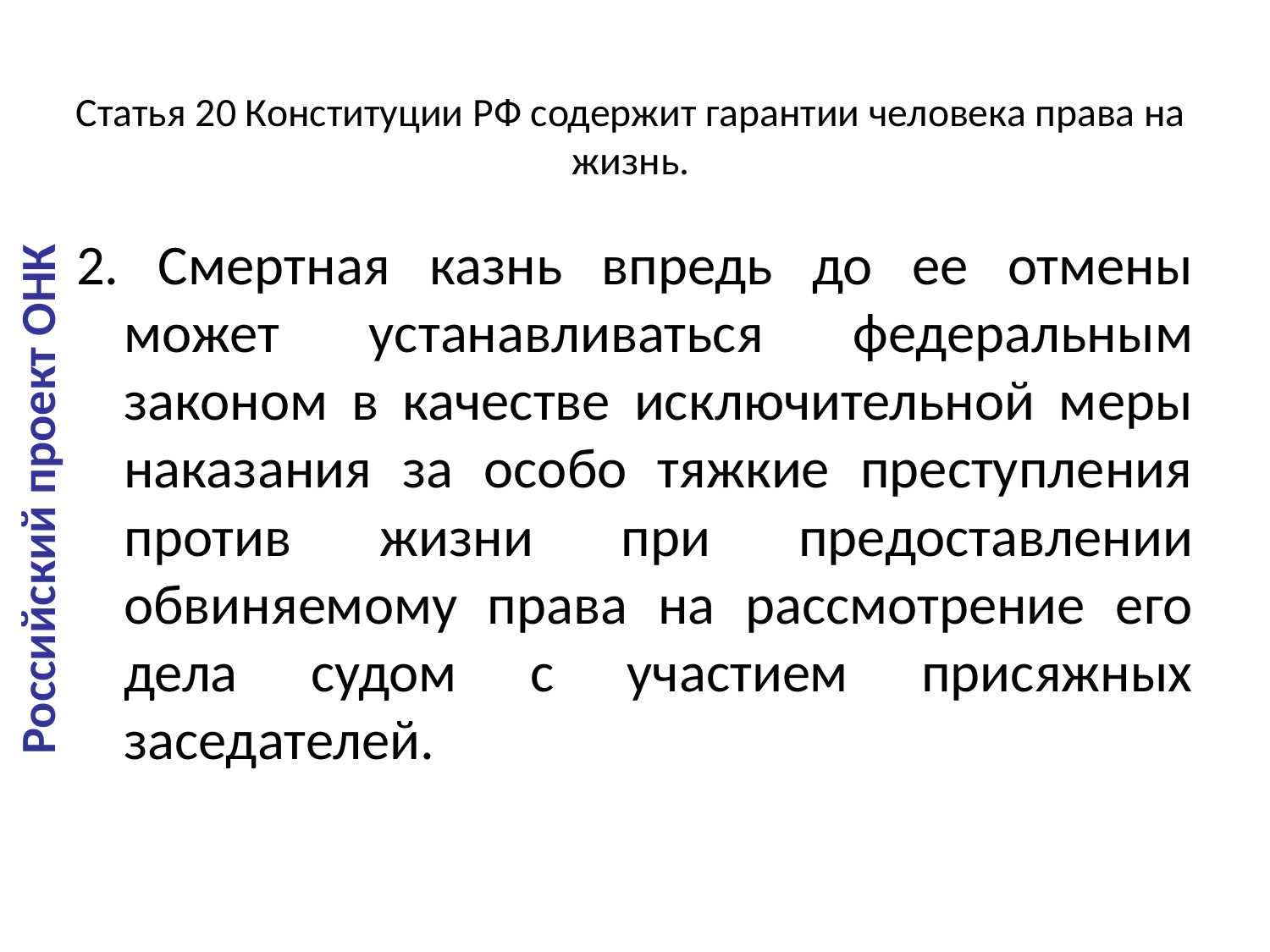

# Статья 20 Конституции РФ содержит гарантии человека права на жизнь.
Российский проект ОНК
2. Смертная казнь впредь до ее отмены может устанавливаться федеральным законом в качестве исключительной меры наказания за особо тяжкие преступления против жизни при предоставлении обвиняемому права на рассмотрение его дела судом с участием присяжных заседателей.